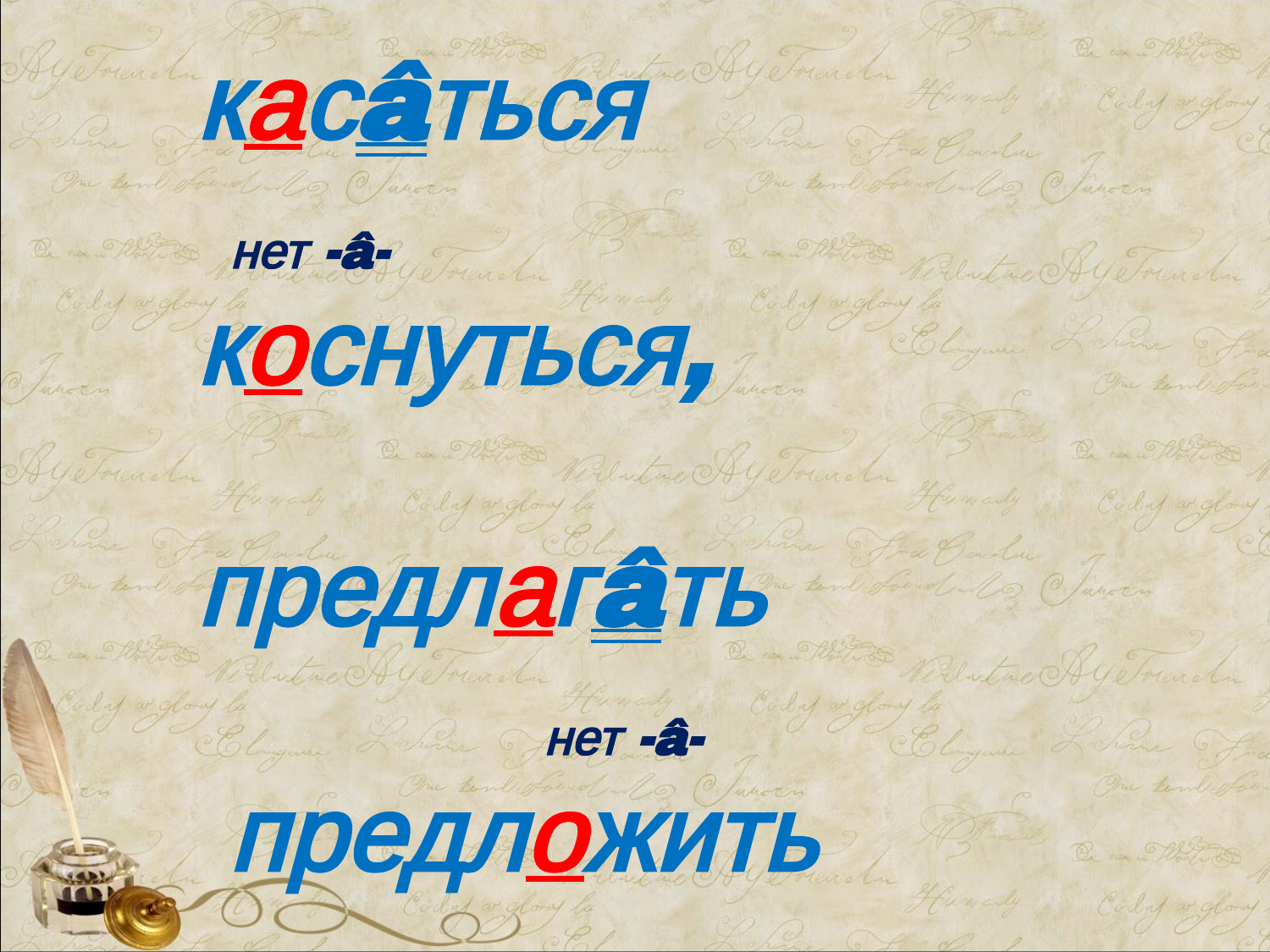

касâться

  нет -â-
коснуться,

предлагâть

                     нет -â-
 предложить